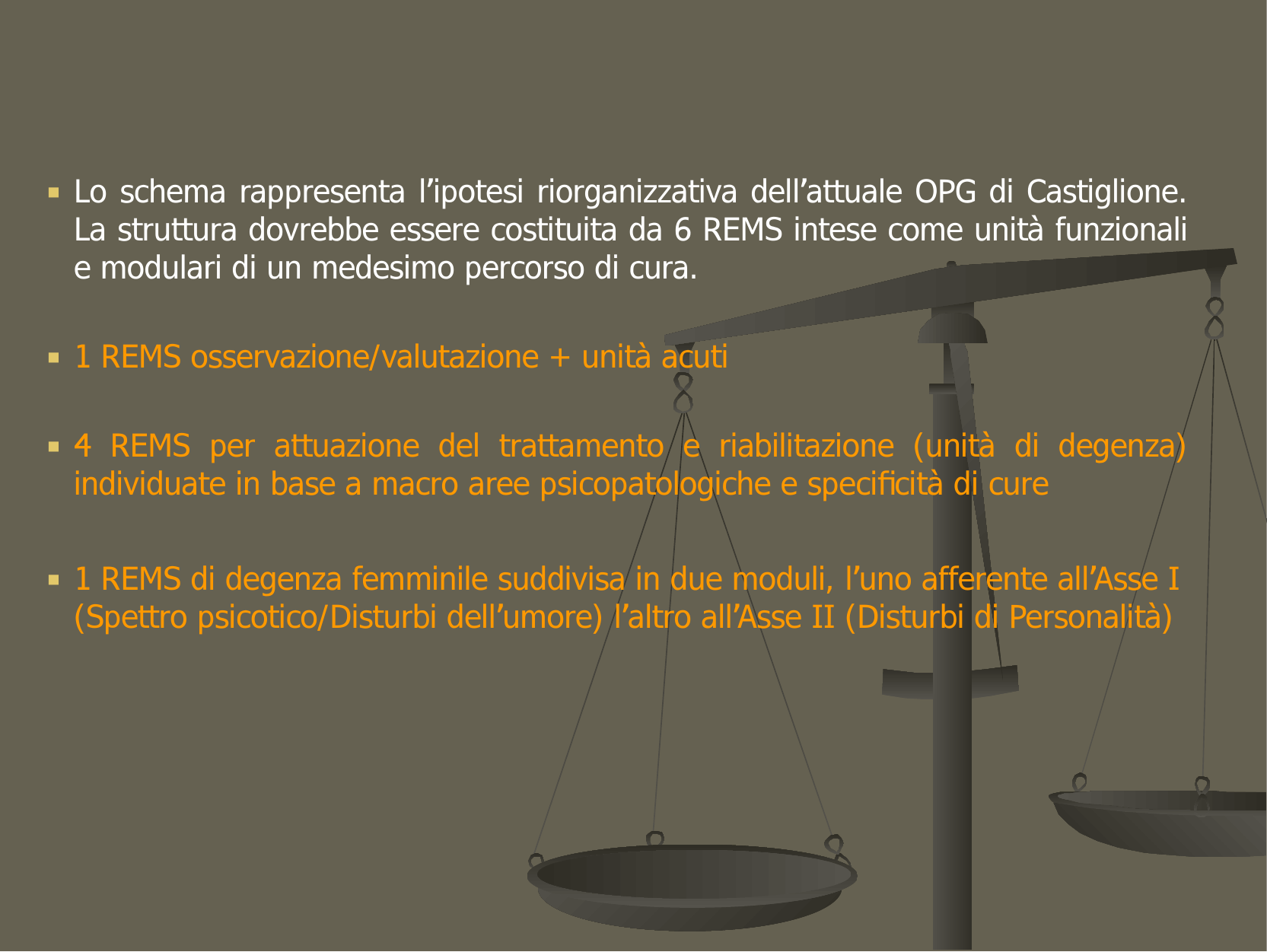

Lo schema rappresenta l’ipotesi riorganizzativa dell’attuale OPG di Castiglione. La struttura dovrebbe essere costituita da 6 REMS intese come unità funzionali e modulari di un medesimo percorso di cura.

1 REMS osservazione/valutazione + unità acuti

4 REMS per attuazione del trattamento e riabilitazione (unità di degenza) individuate in base a macro aree psicopatologiche e specificità di cure

1 REMS di degenza femminile suddivisa in due moduli, l’uno afferente all’Asse I (Spettro psicotico/Disturbi dell’umore) l’altro all’Asse II (Disturbi di Personalità)